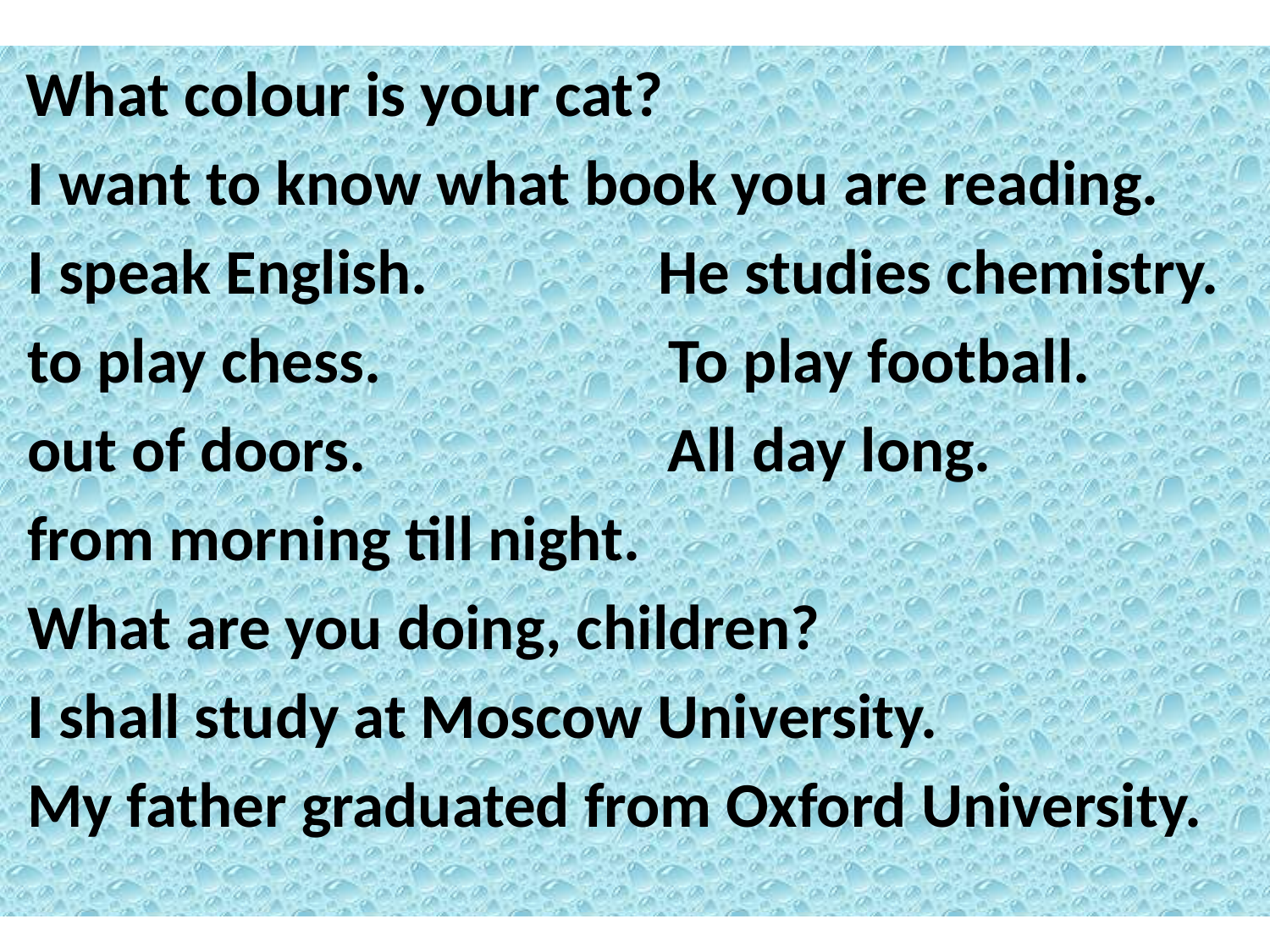

#
 What colour is your cat?
 I want to know what book you are reading.
 I speak English.                He studies chemistry.
 to play chess.                    To play football.
 out of doors.                     All day long.
 from morning till night.
 What are you doing, children?
 I shall study at Moscow University.
 My father graduated from Oxford University.